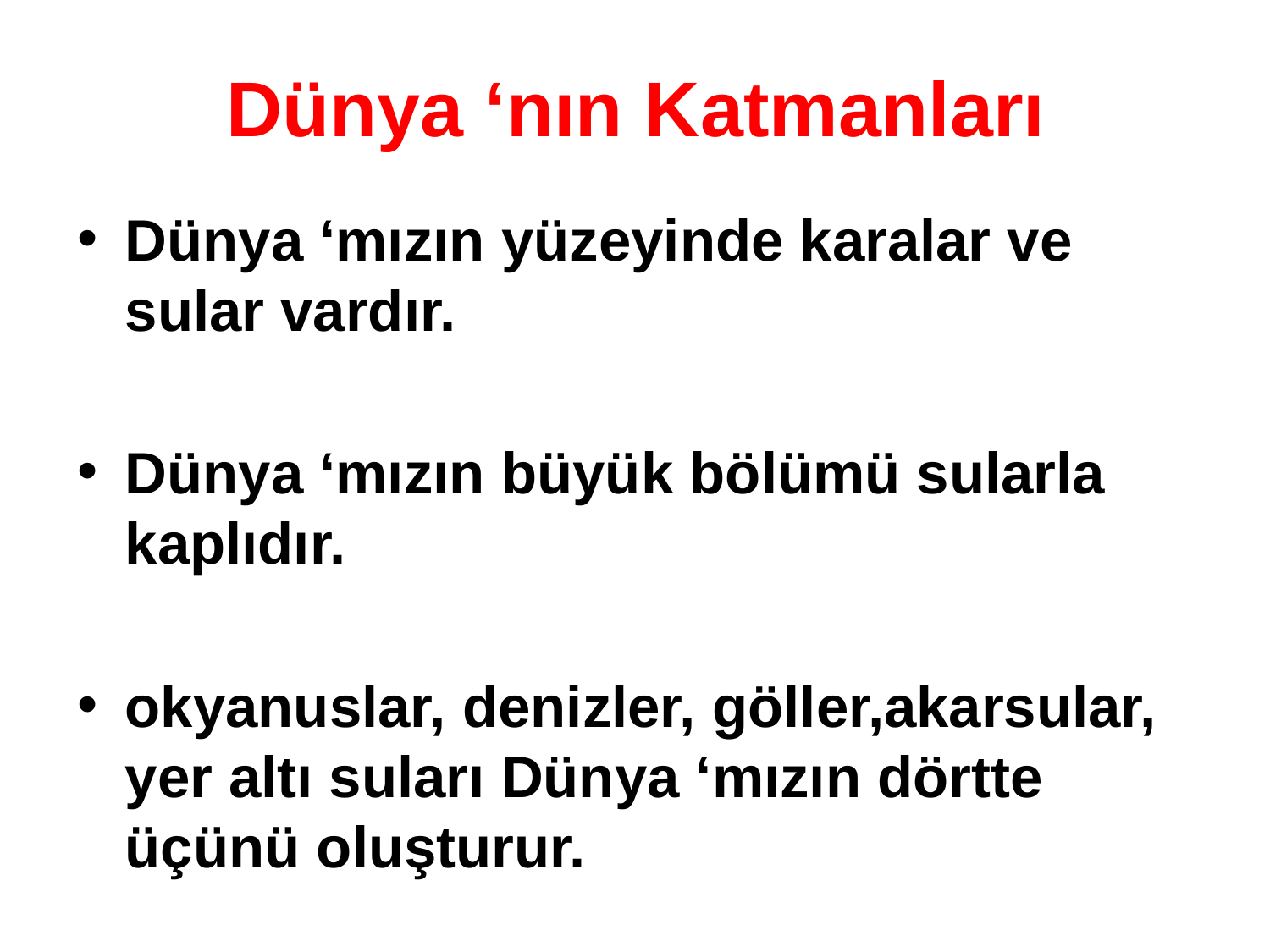

# Dünya ‘nın Katmanları
Dünya ‘mızın yüzeyinde karalar ve sular vardır.

Dünya ‘mızın büyük bölümü sularla kaplıdır.

okyanuslar, denizler, göller,akarsular, yer altı suları Dünya ‘mızın dörtte üçünü oluşturur.